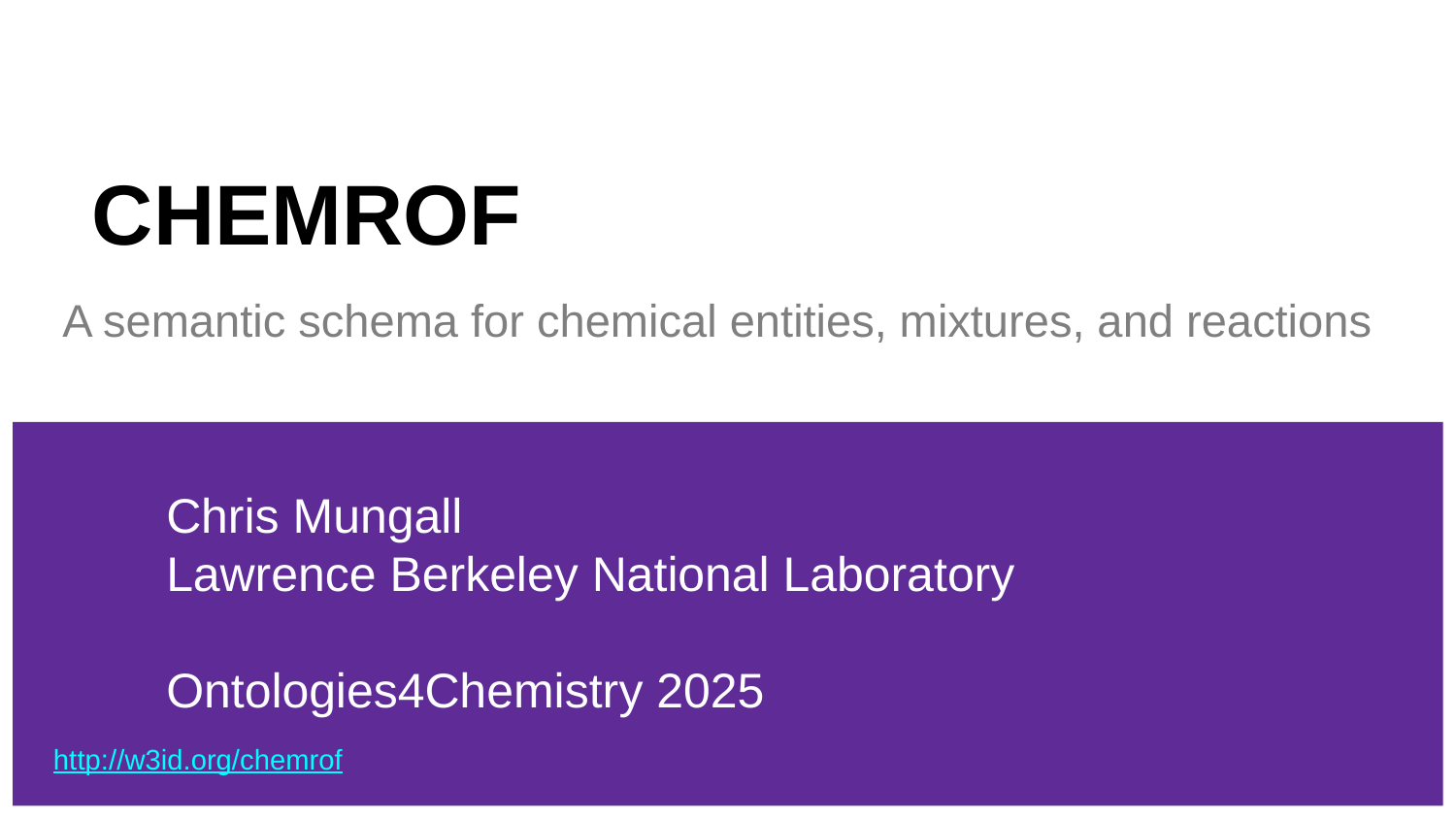

# CHEMROF
A semantic schema for chemical entities, mixtures, and reactions
Chris Mungall
Lawrence Berkeley National Laboratory

Ontologies4Chemistry 2025
http://w3id.org/chemrof